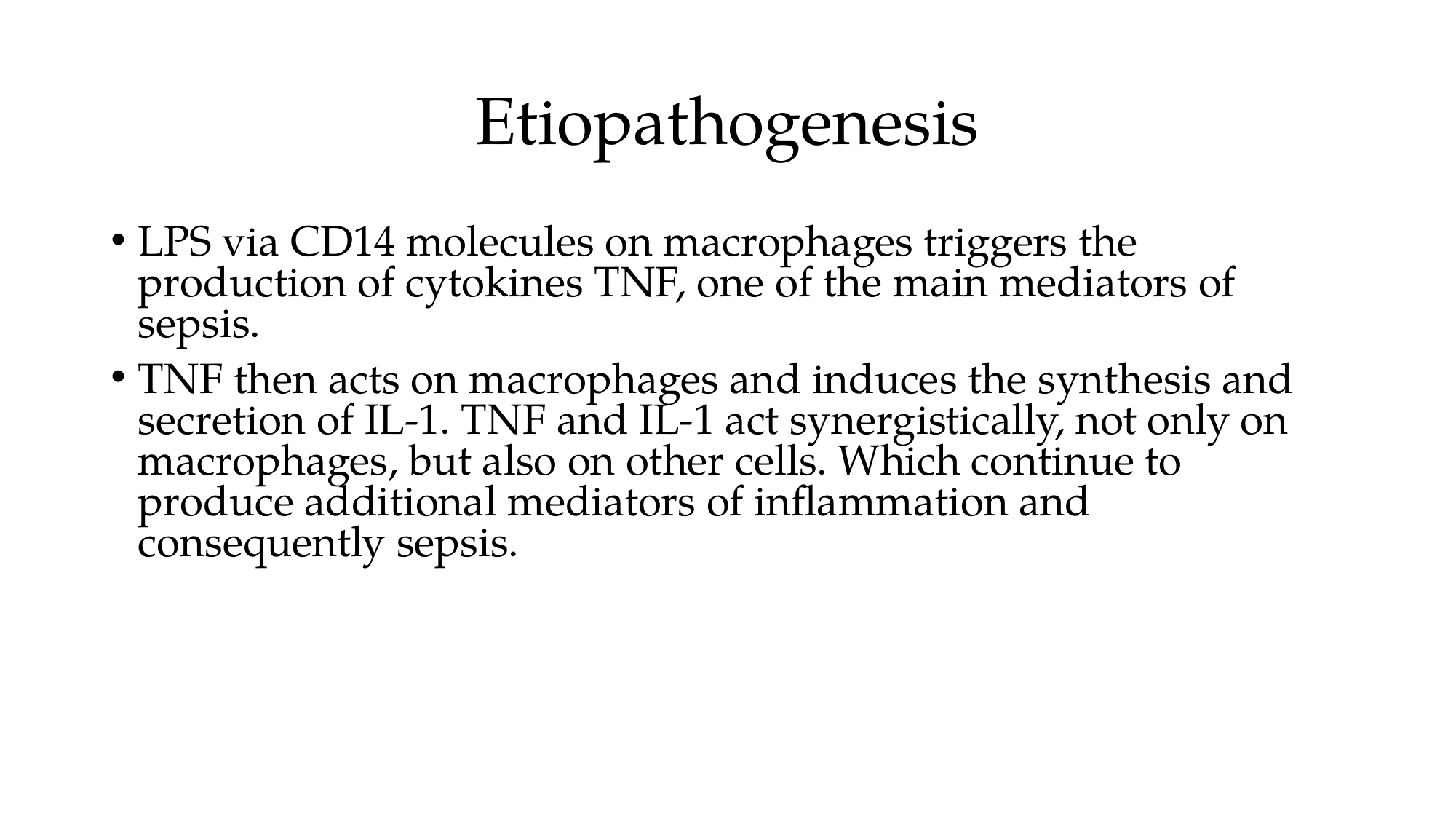

# Etiopathogenesis
LPS via CD14 molecules on macrophages triggers the production of cytokines TNF, one of the main mediators of sepsis.
TNF then acts on macrophages and induces the synthesis and secretion of IL-1. TNF and IL-1 act synergistically, not only on macrophages, but also on other cells. Which continue to produce additional mediators of inflammation and consequently sepsis.